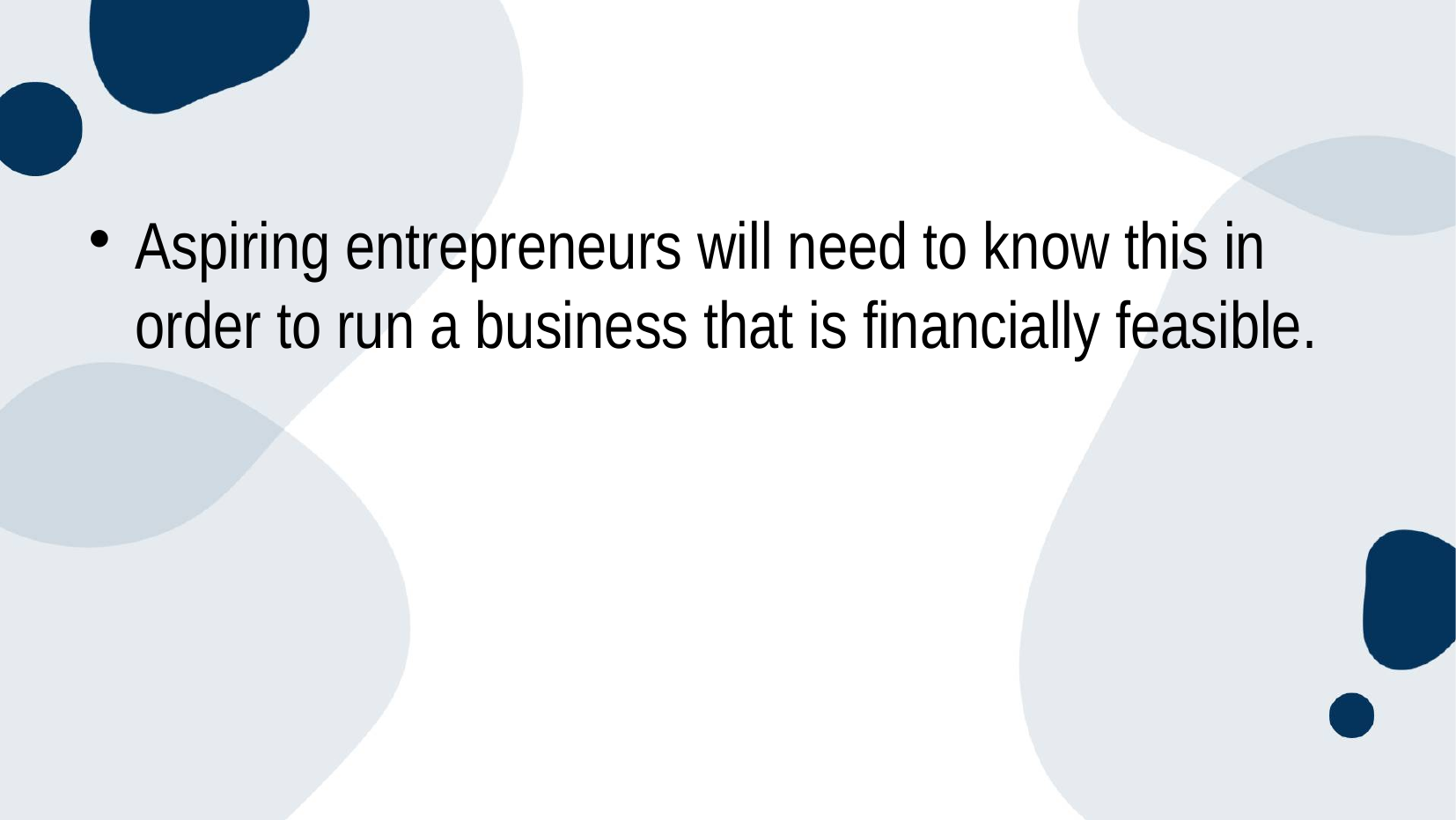

#
Aspiring entrepreneurs will need to know this in order to run a business that is financially feasible.